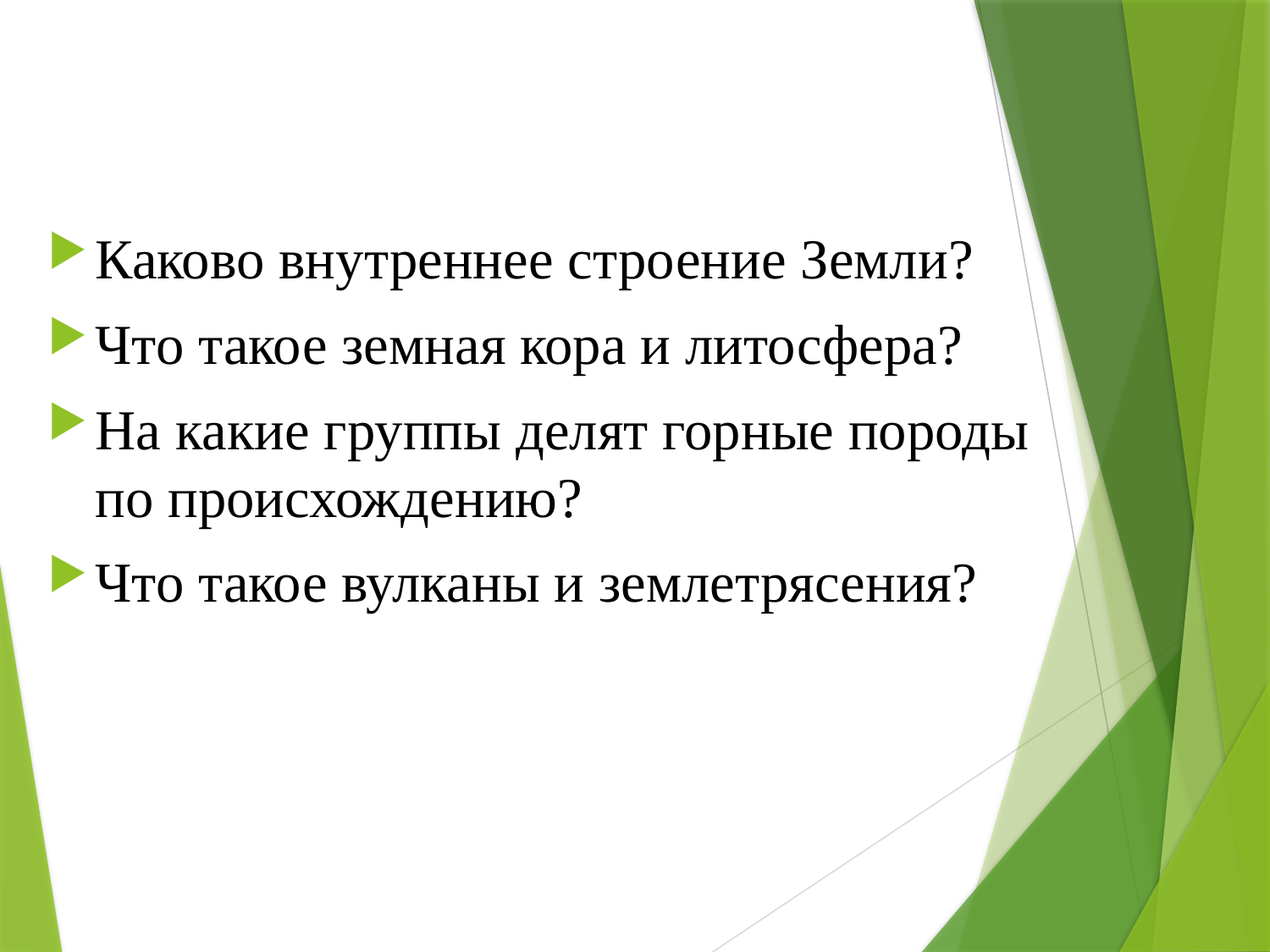

Каково внутреннее строение Земли?
Что такое земная кора и литосфера?
На какие группы делят горные породы по происхождению?
Что такое вулканы и землетрясения?